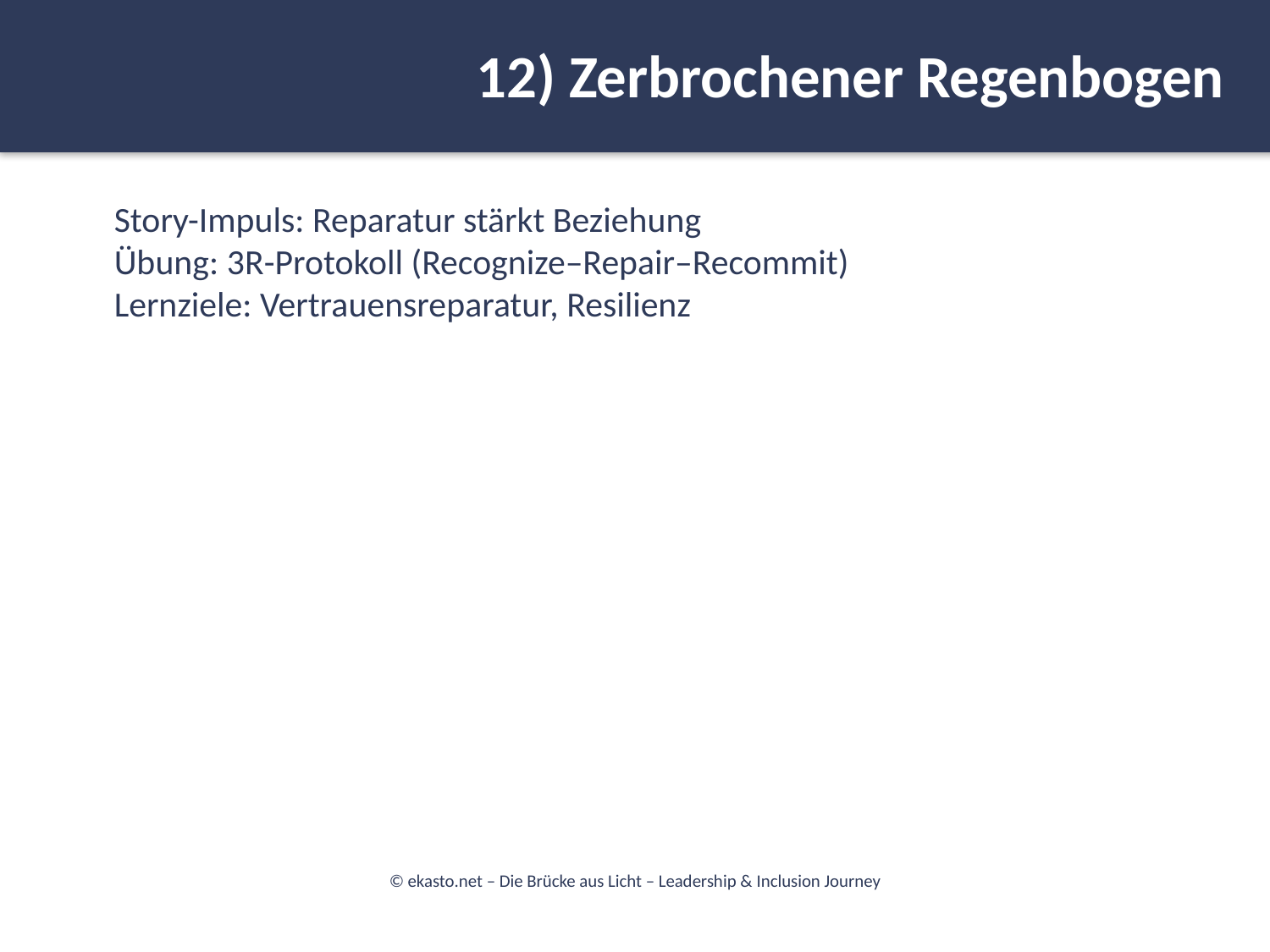

12) Zerbrochener Regenbogen
#
Story-Impuls: Reparatur stärkt Beziehung
Übung: 3R-Protokoll (Recognize–Repair–Recommit)
Lernziele: Vertrauensreparatur, Resilienz
© ekasto.net – Die Brücke aus Licht – Leadership & Inclusion Journey